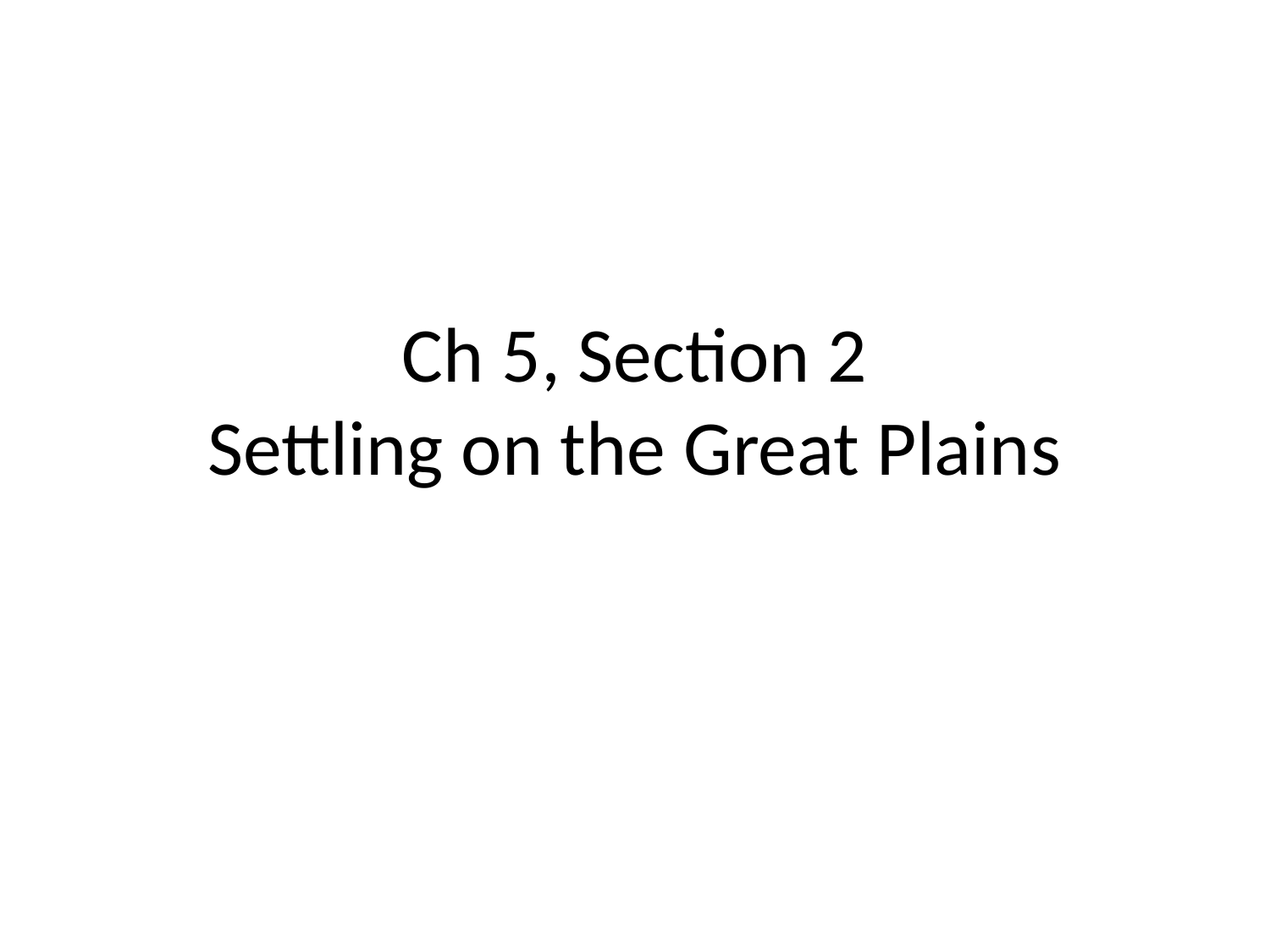

# Ch 5, Section 2 Settling on the Great Plains